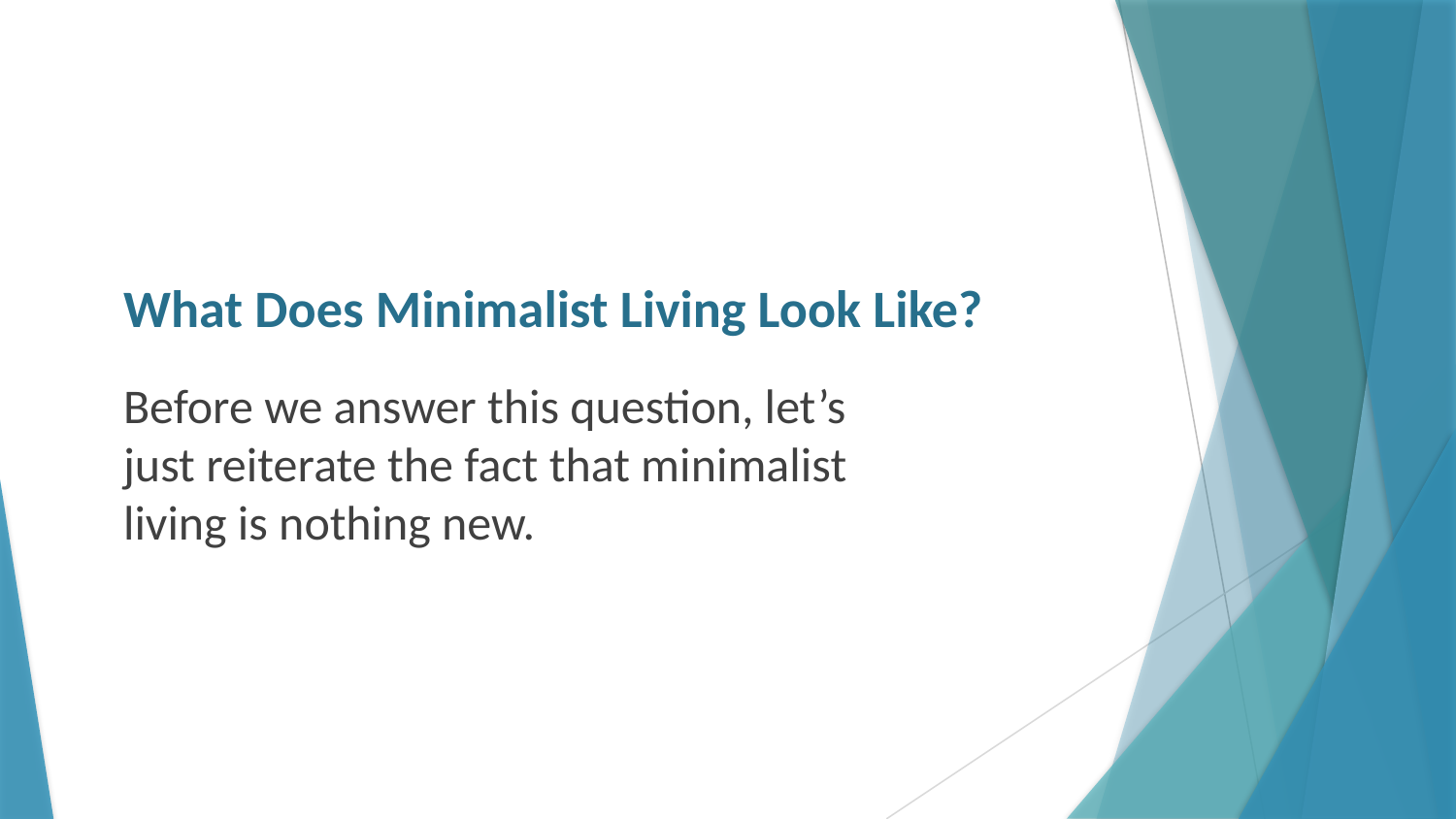

# What Does Minimalist Living Look Like?
Before we answer this question, let’s just reiterate the fact that minimalist living is nothing new.